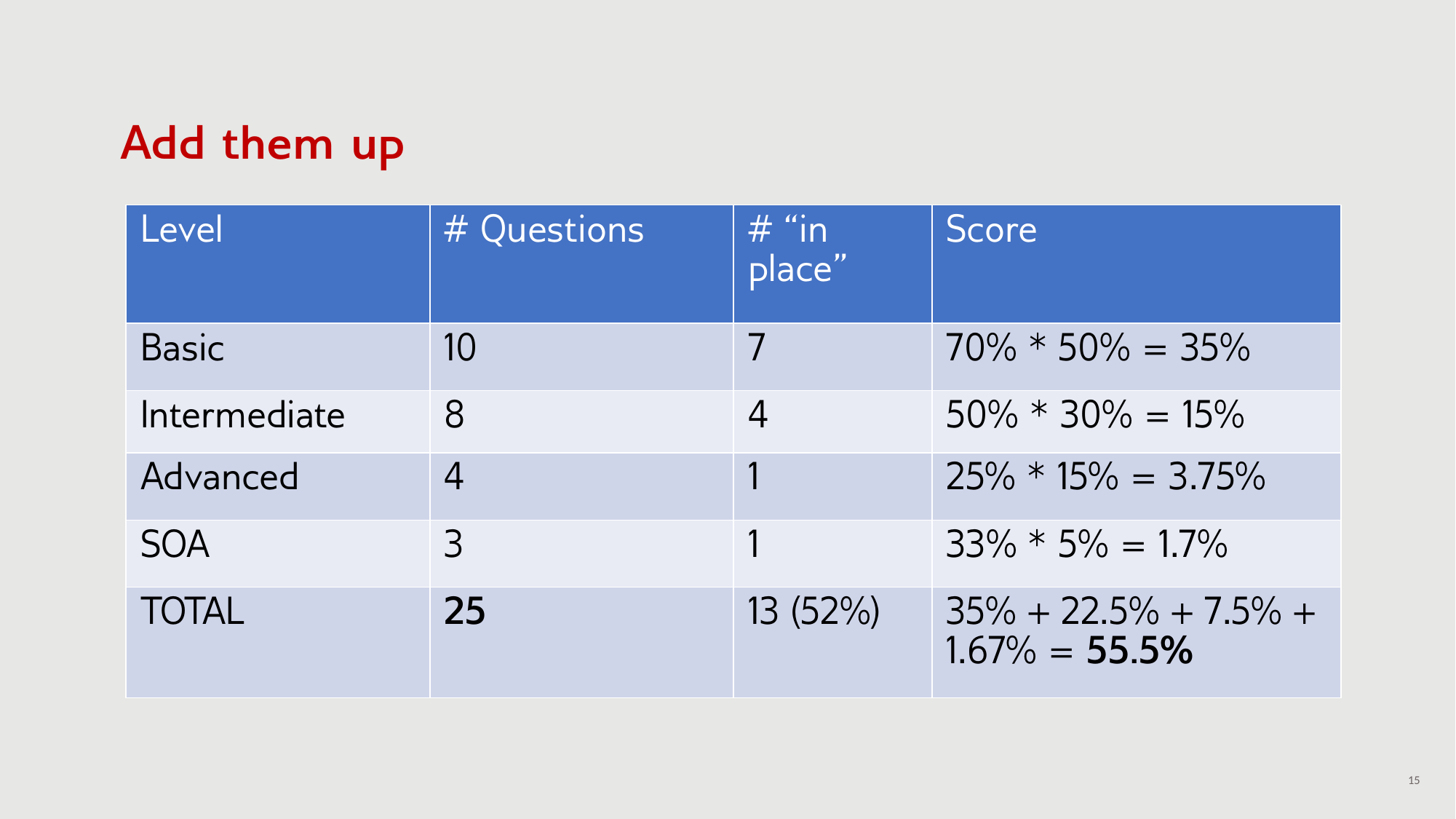

# Add them up

| Level | # Questions | # “in place” | Score |
| --- | --- | --- | --- |
| Basic | 10 | 7 | 70% \* 50% = 35% |
| Intermediate | 8 | 4 | 50% \* 30% = 15% |
| Advanced | 4 | 1 | 25% \* 15% = 3.75% |
| SOA | 3 | 1 | 33% \* 5% = 1.7% |
| TOTAL | 25 | 13 (52%) | 35% + 22.5% + 7.5% + 1.67% = 55.5% |
15